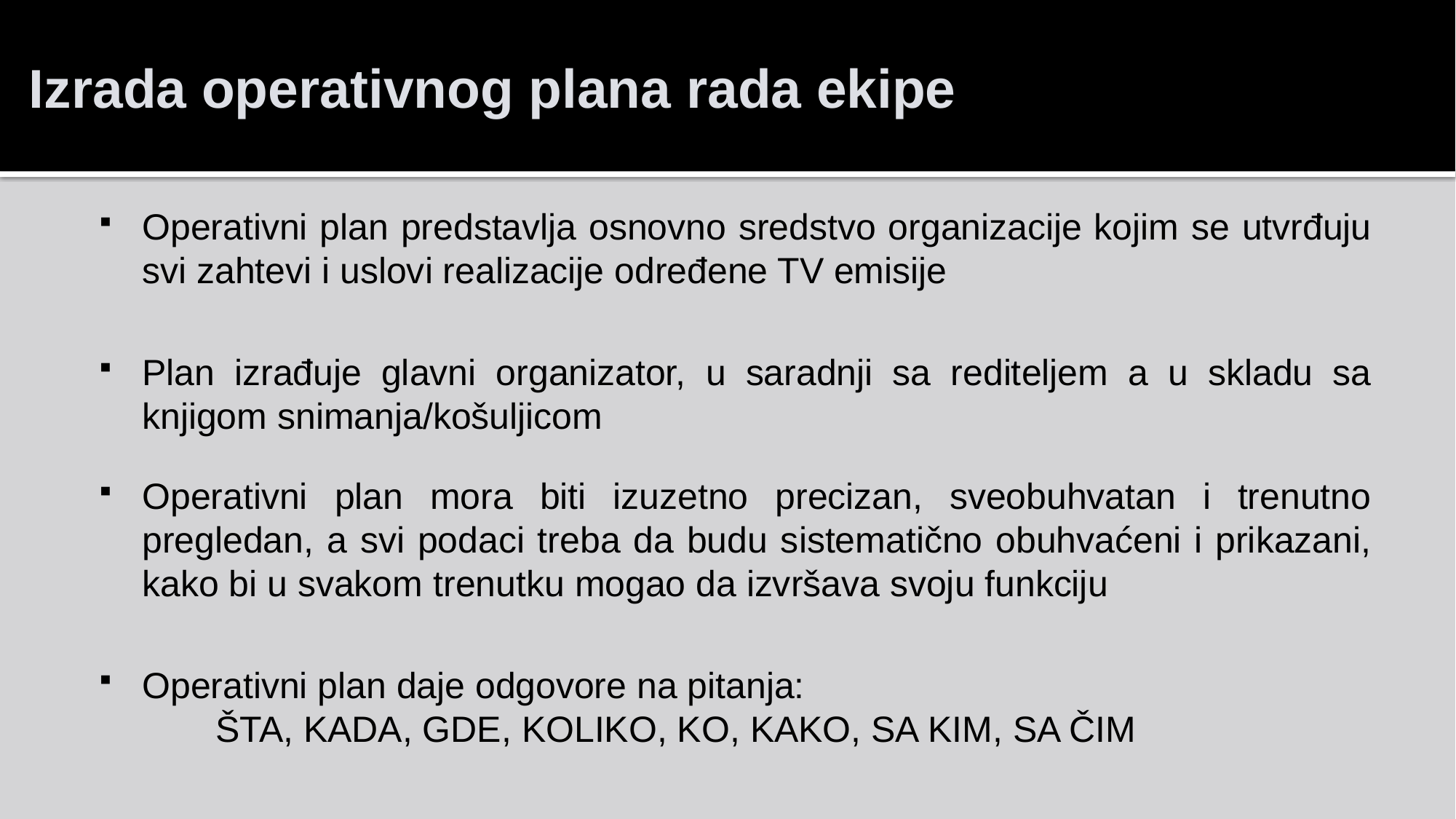

Izrada operativnog plana rada ekipe

Operativni plan predstavlja osnovno sredstvo organizacije kojim se utvrđuju svi zahtevi i uslovi realizacije određene TV emisije

Plan izrađuje glavni organizator, u saradnji sa rediteljem a u skladu sa knjigom snimanja/košuljicom

Operativni plan mora biti izuzetno precizan, sveobuhvatan i trenutno pregledan, a svi podaci treba da budu sistematično obuhvaćeni i prikazani, kako bi u svakom trenutku mogao da izvršava svoju funkciju

Operativni plan daje odgovore na pitanja:
	 ŠTA, KADA, GDE, KOLIKO, KO, KAKO, SA KIM, SA ČIM